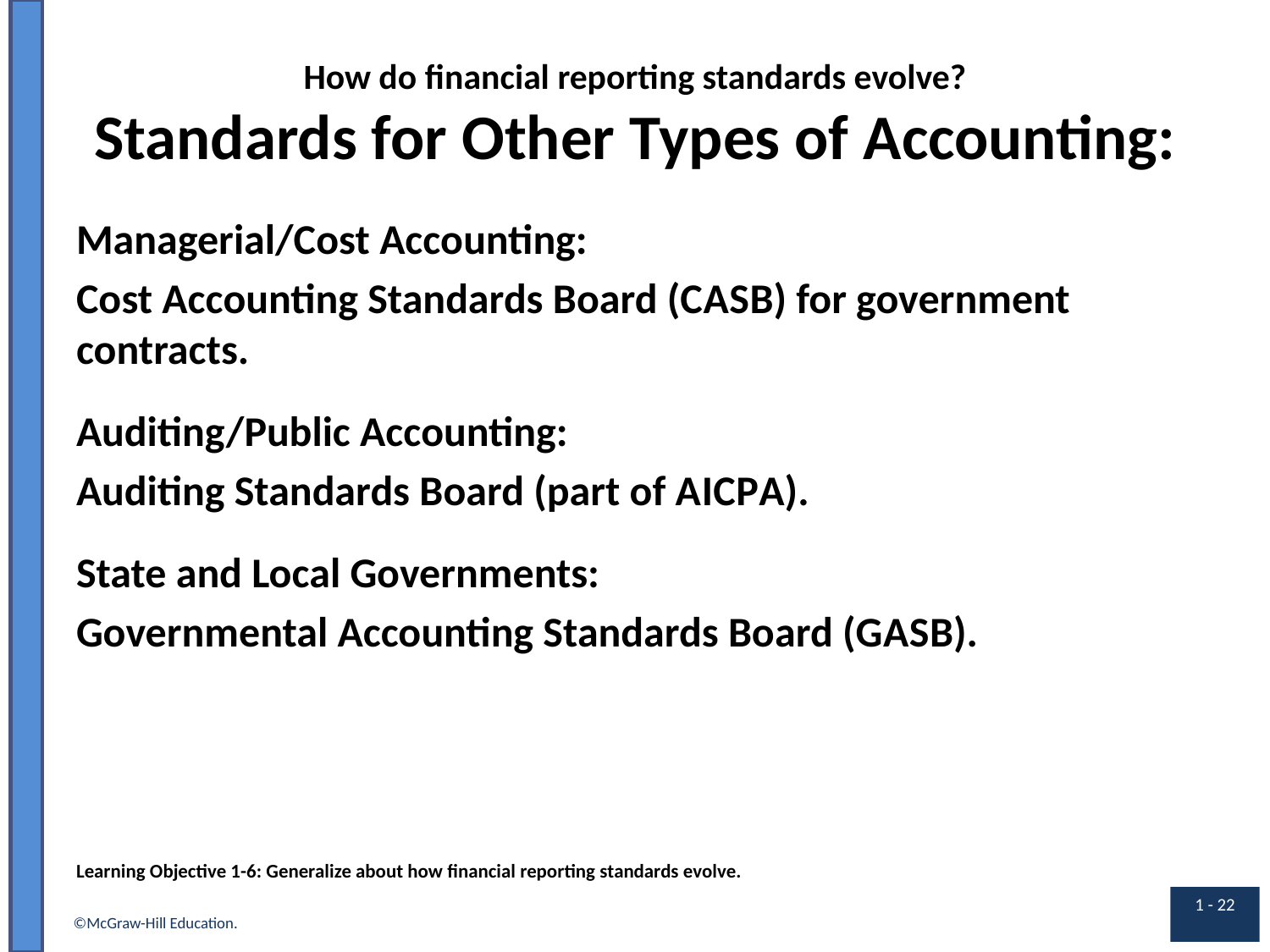

# How do financial reporting standards evolve? Standards for Other Types of Accounting:
Managerial/Cost Accounting:
Cost Accounting Standards Board (C A S B) for government contracts.
Auditing/Public Accounting:
Auditing Standards Board (part of A I C P A).
State and Local Governments:
Governmental Accounting Standards Board (G A S B).
Learning Objective 1-6: Generalize about how financial reporting standards evolve.